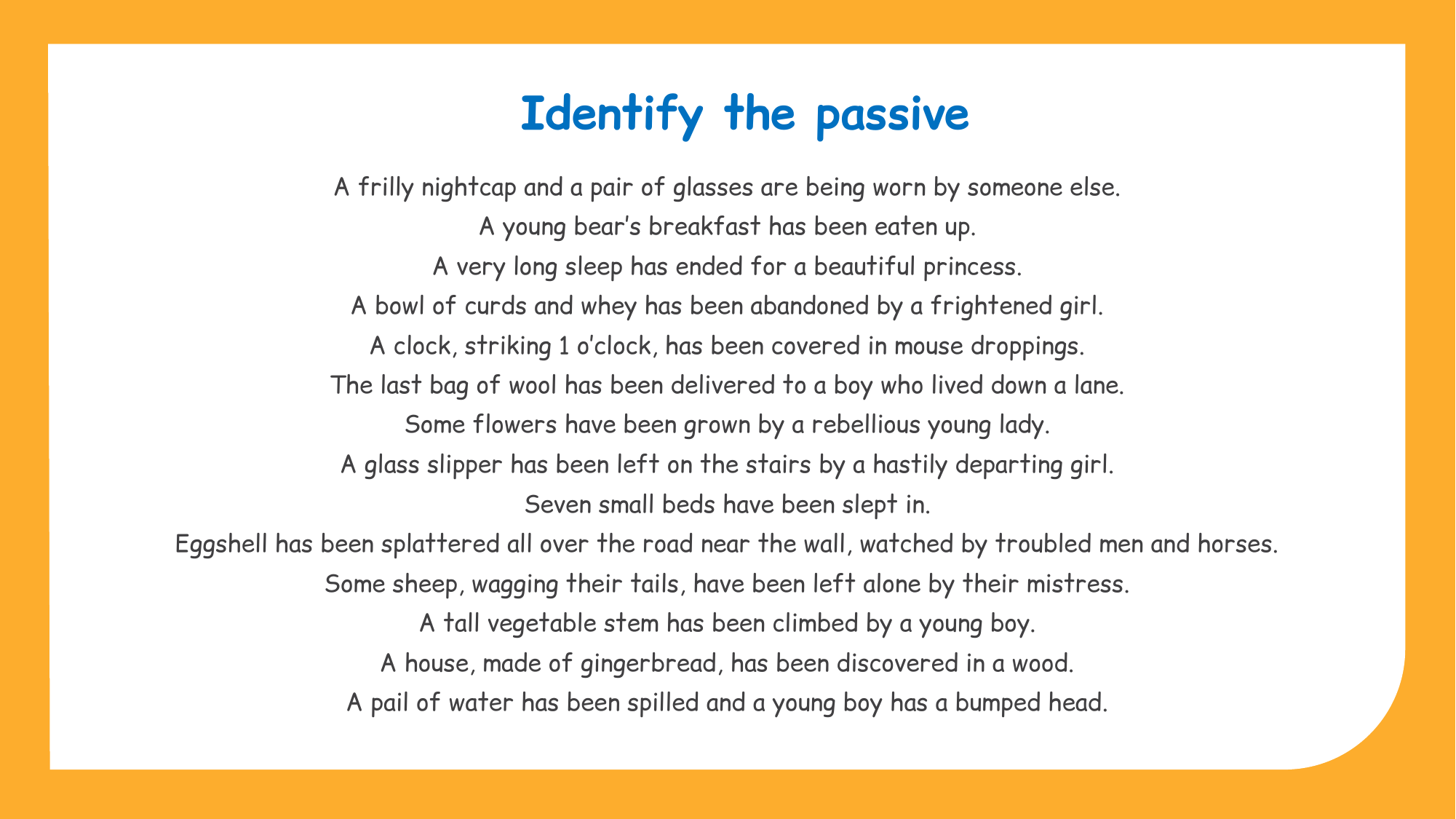

Identify the passive
A frilly nightcap and a pair of glasses are being worn by someone else.
A young bear’s breakfast has been eaten up.
A very long sleep has ended for a beautiful princess.
A bowl of curds and whey has been abandoned by a frightened girl.
A clock, striking 1 o’clock, has been covered in mouse droppings.
The last bag of wool has been delivered to a boy who lived down a lane.
Some flowers have been grown by a rebellious young lady.
A glass slipper has been left on the stairs by a hastily departing girl.
Seven small beds have been slept in.
Eggshell has been splattered all over the road near the wall, watched by troubled men and horses.
Some sheep, wagging their tails, have been left alone by their mistress.
A tall vegetable stem has been climbed by a young boy.
A house, made of gingerbread, has been discovered in a wood.
A pail of water has been spilled and a young boy has a bumped head.